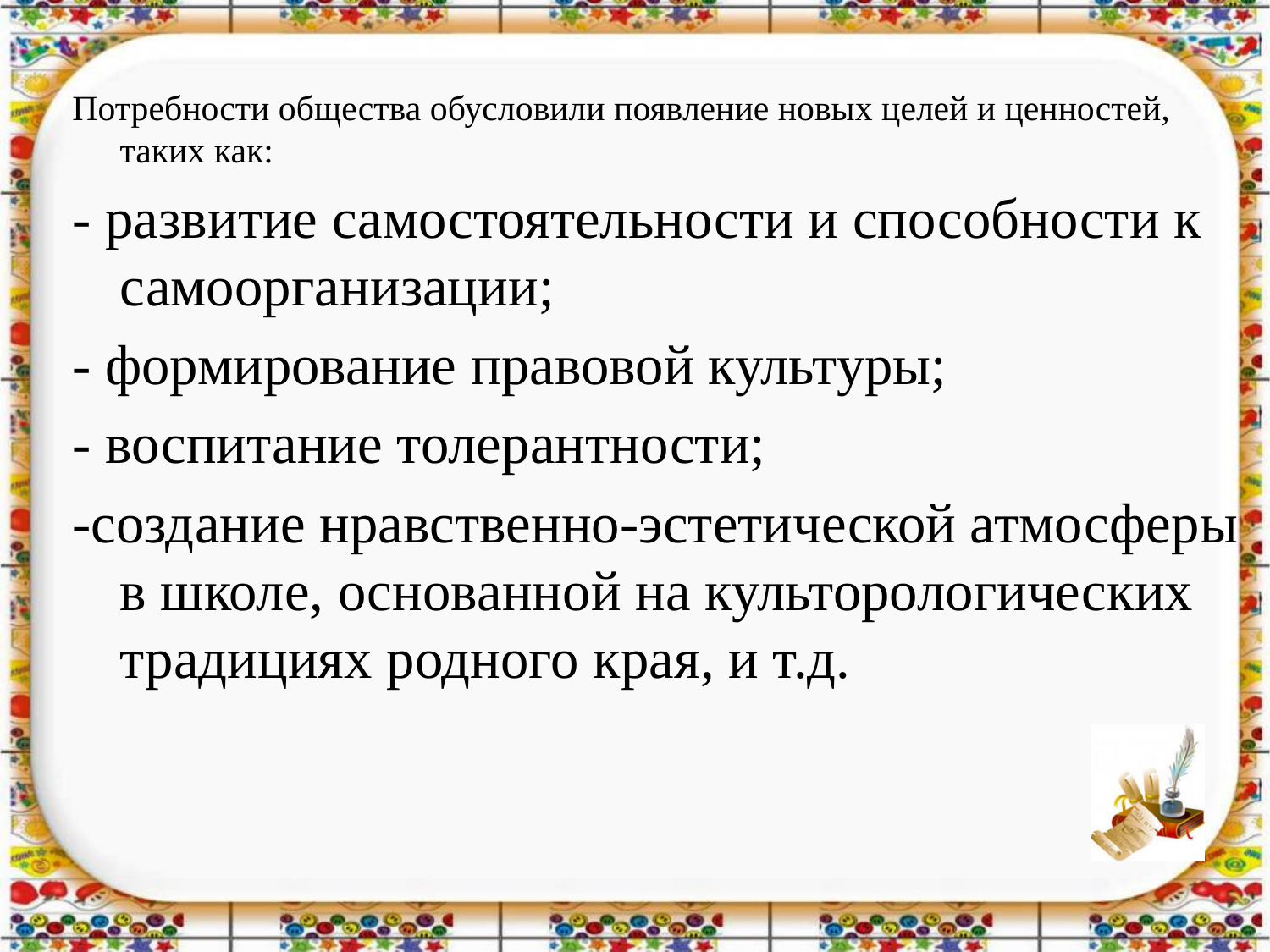

#
Потребности общества обусловили появление новых целей и ценностей, таких как:
- развитие самостоятельности и способности к самоорганизации;
- формирование правовой культуры;
- воспитание толерантности;
-создание нравственно-эстетической атмосферы в школе, основанной на культорологических традициях родного края, и т.д.